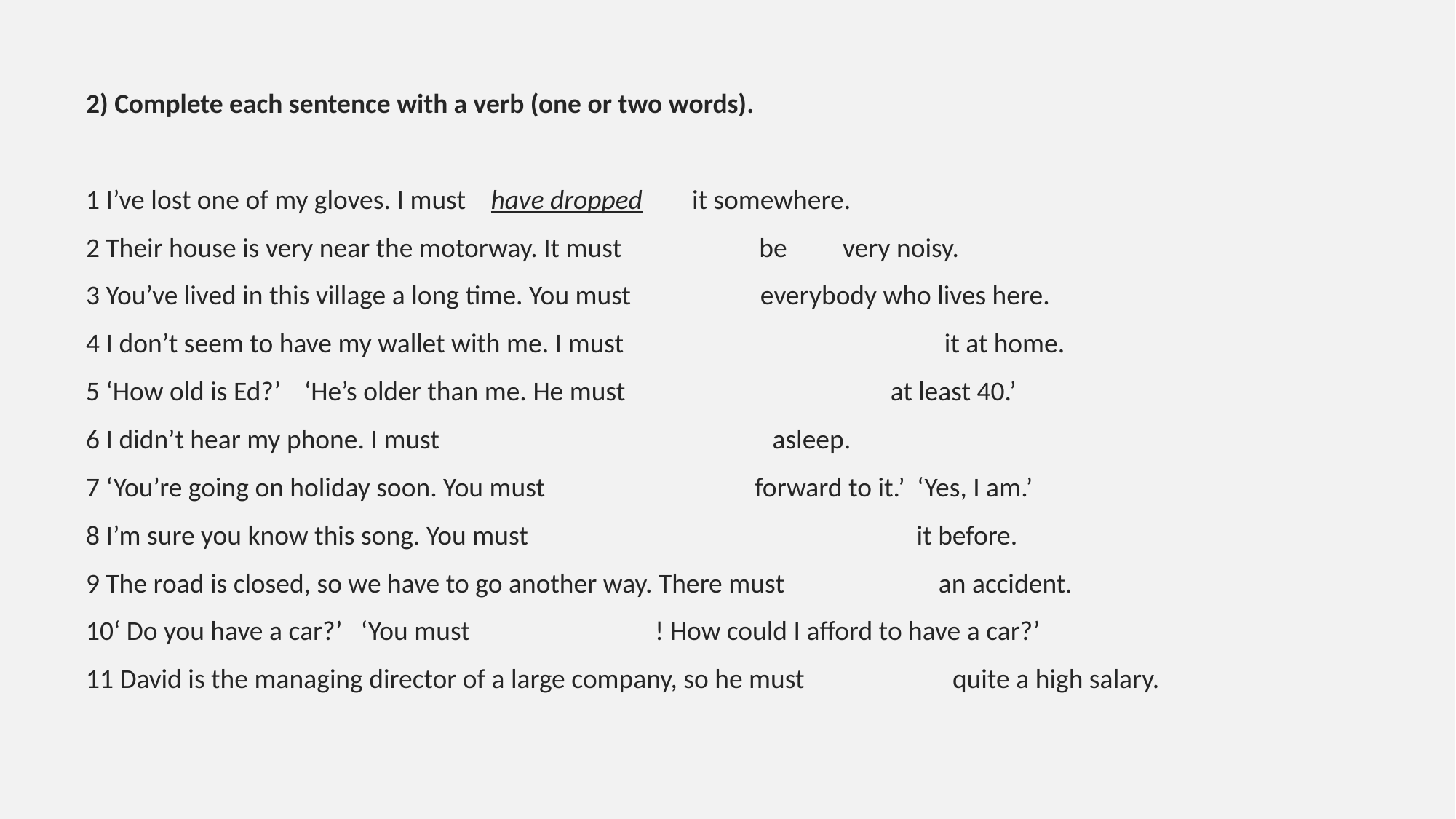

2) Complete each sentence with a verb (one or two words).

1 I’ve lost one of my gloves. I must    have dropped        it somewhere.
2 Their house is very near the motorway. It must  	   be         very noisy.
3 You’ve lived in this village a long time. You must                     everybody who lives here.
4 I don’t seem to have my wallet with me. I must                                                    it at home.
5 ‘How old is Ed?’	‘He’s older than me. He must                                           at least 40.’
6 I didn’t hear my phone. I must                                                      asleep.
7 ‘You’re going on holiday soon. You must                                  forward to it.’  ‘Yes, I am.’
8 I’m sure you know this song. You must                                                               it before.
9 The road is closed, so we have to go another way. There must                         an accident.
10‘ Do you have a car?’   ‘You must                              ! How could I afford to have a car?’
11 David is the managing director of a large company, so he must                        quite a high salary.